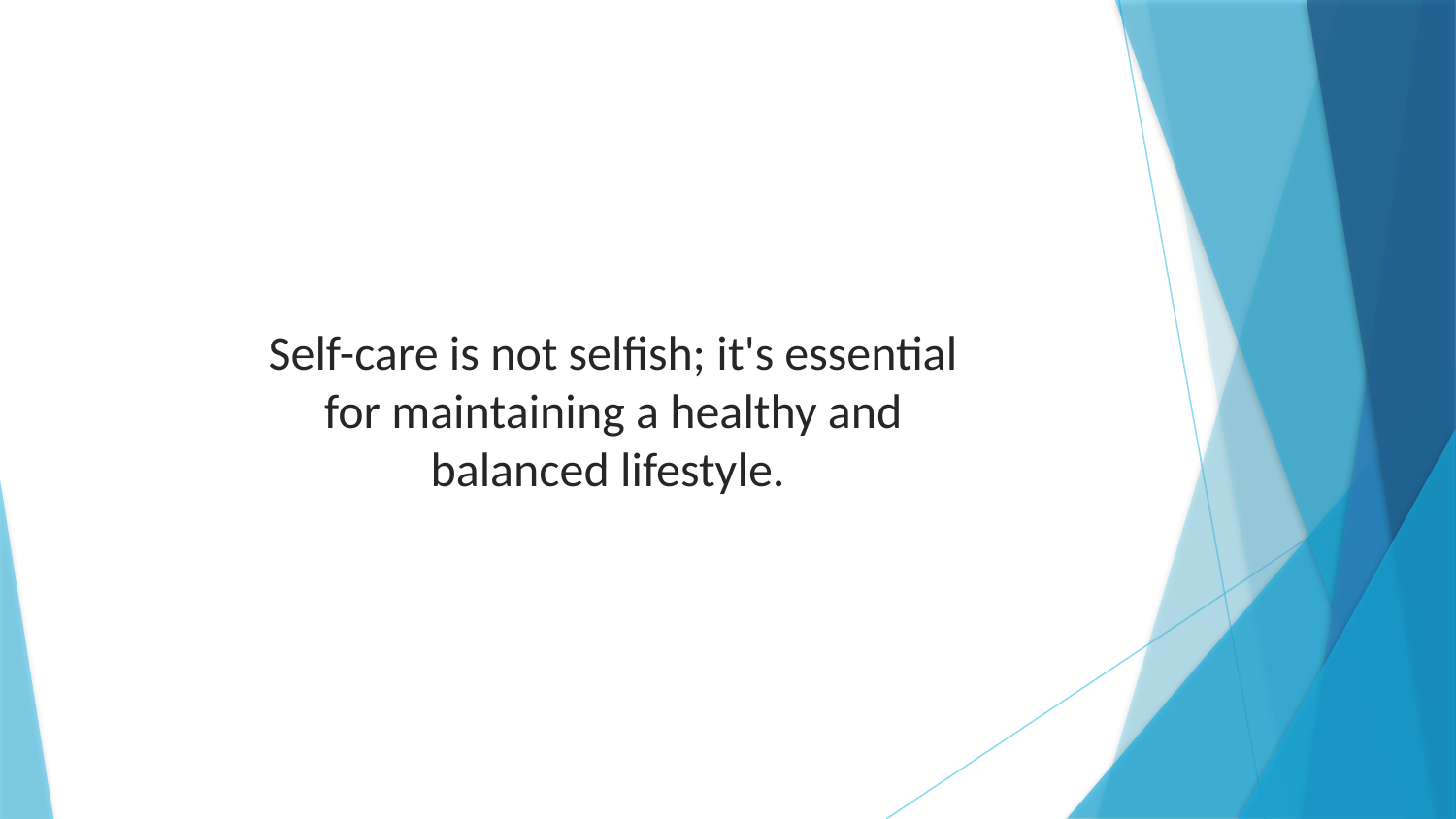

Self-care is not selfish; it's essential for maintaining a healthy and balanced lifestyle.